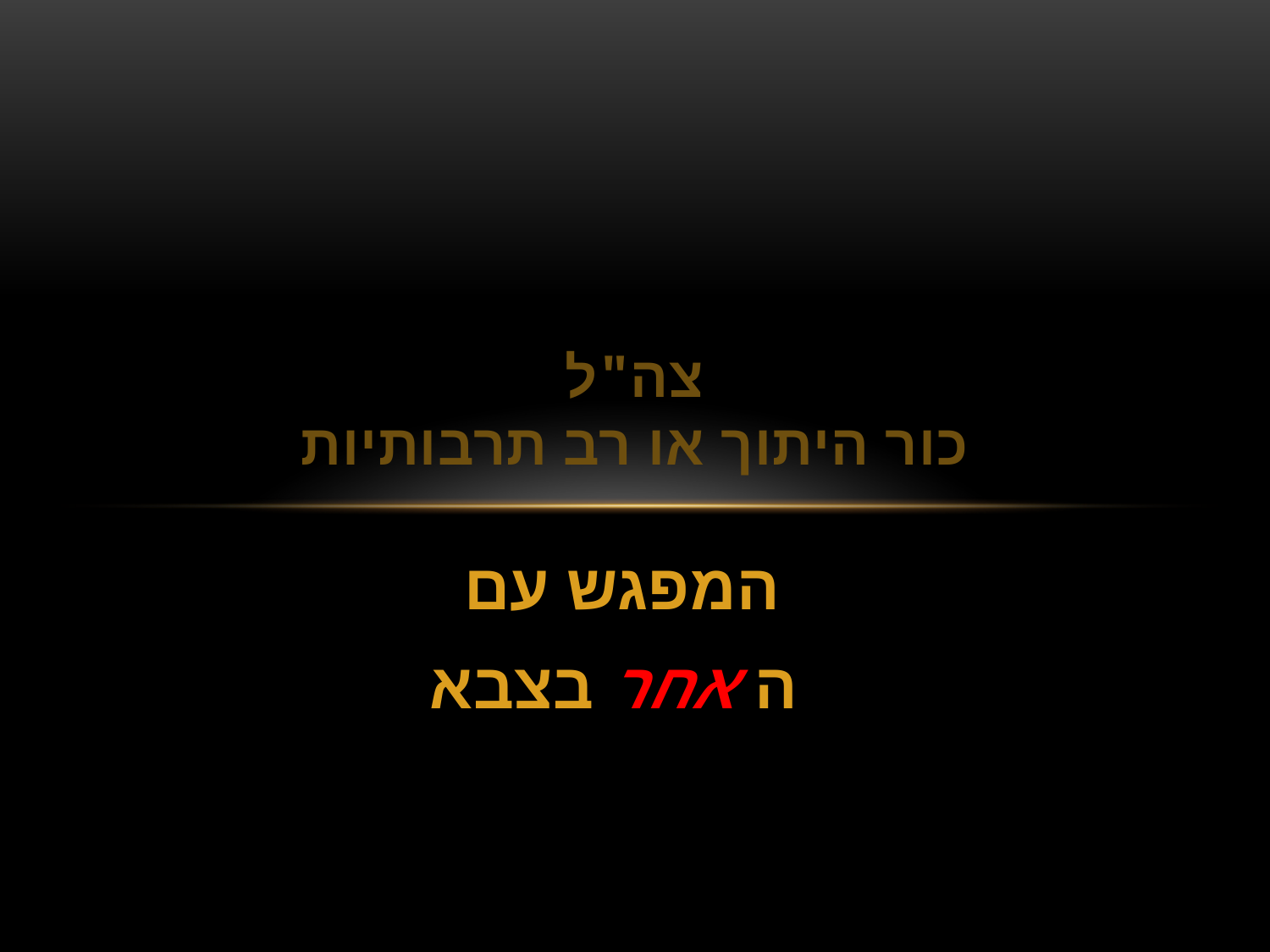

# צה"ל כור היתוך או רב תרבותיות
המפגש עם
ה אחר בצבא